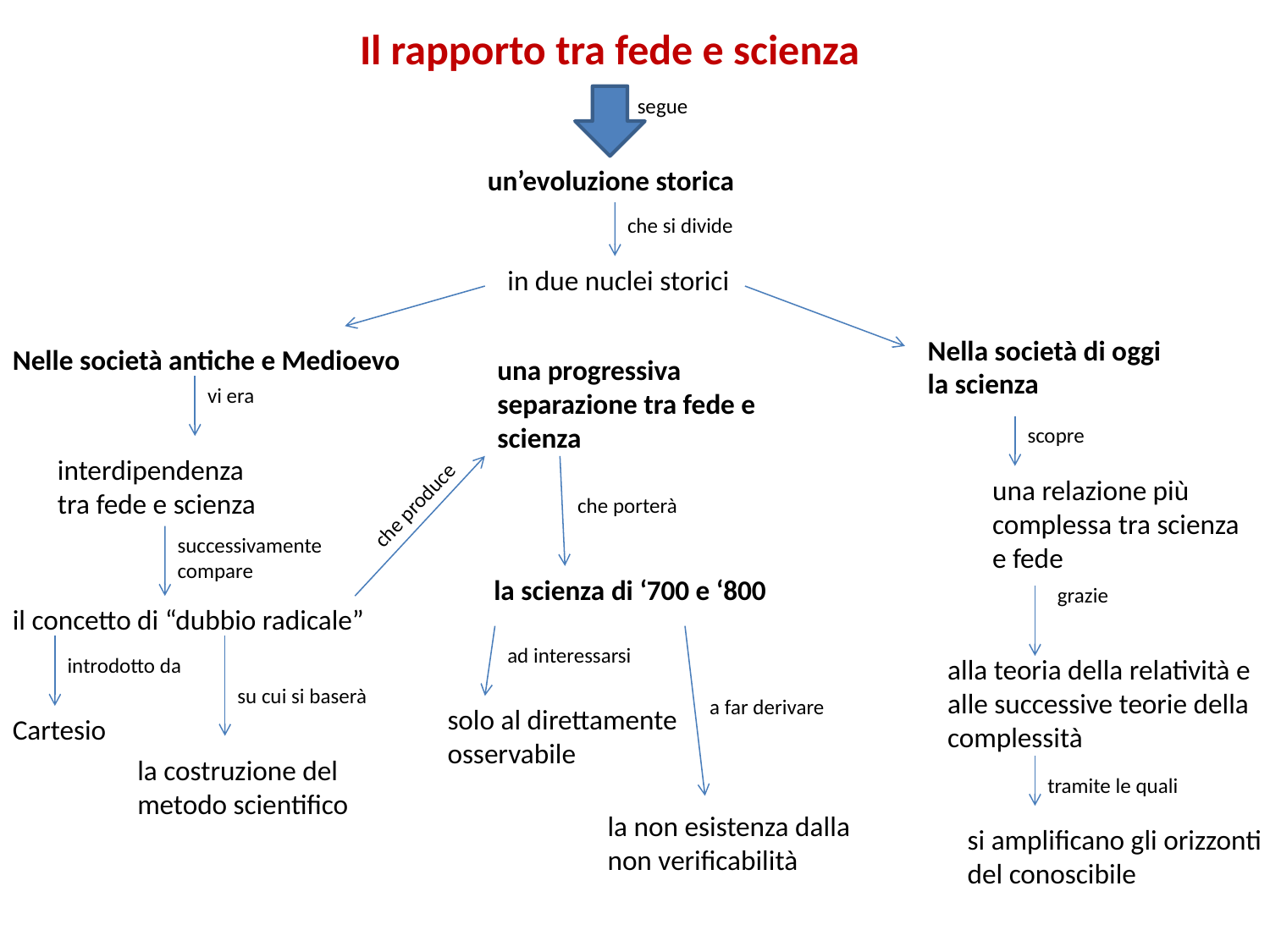

# Il rapporto tra fede e scienza

segue
un’evoluzione storica
che si divide
in due nuclei storici
Nella società di oggi la scienza
Nelle società antiche e Medioevo
una progressiva separazione tra fede e scienza
vi era
scopre
interdipendenza tra fede e scienza
una relazione più complessa tra scienza e fede
che produce
che porterà
successivamente compare
 la scienza di ‘700 e ‘800
grazie
il concetto di “dubbio radicale”
ad interessarsi
introdotto da
alla teoria della relatività e alle successive teorie della complessità
su cui si baserà
a far derivare
solo al direttamente osservabile
Cartesio
la costruzione del metodo scientifico
tramite le quali
la non esistenza dalla non verificabilità
si amplificano gli orizzonti del conoscibile